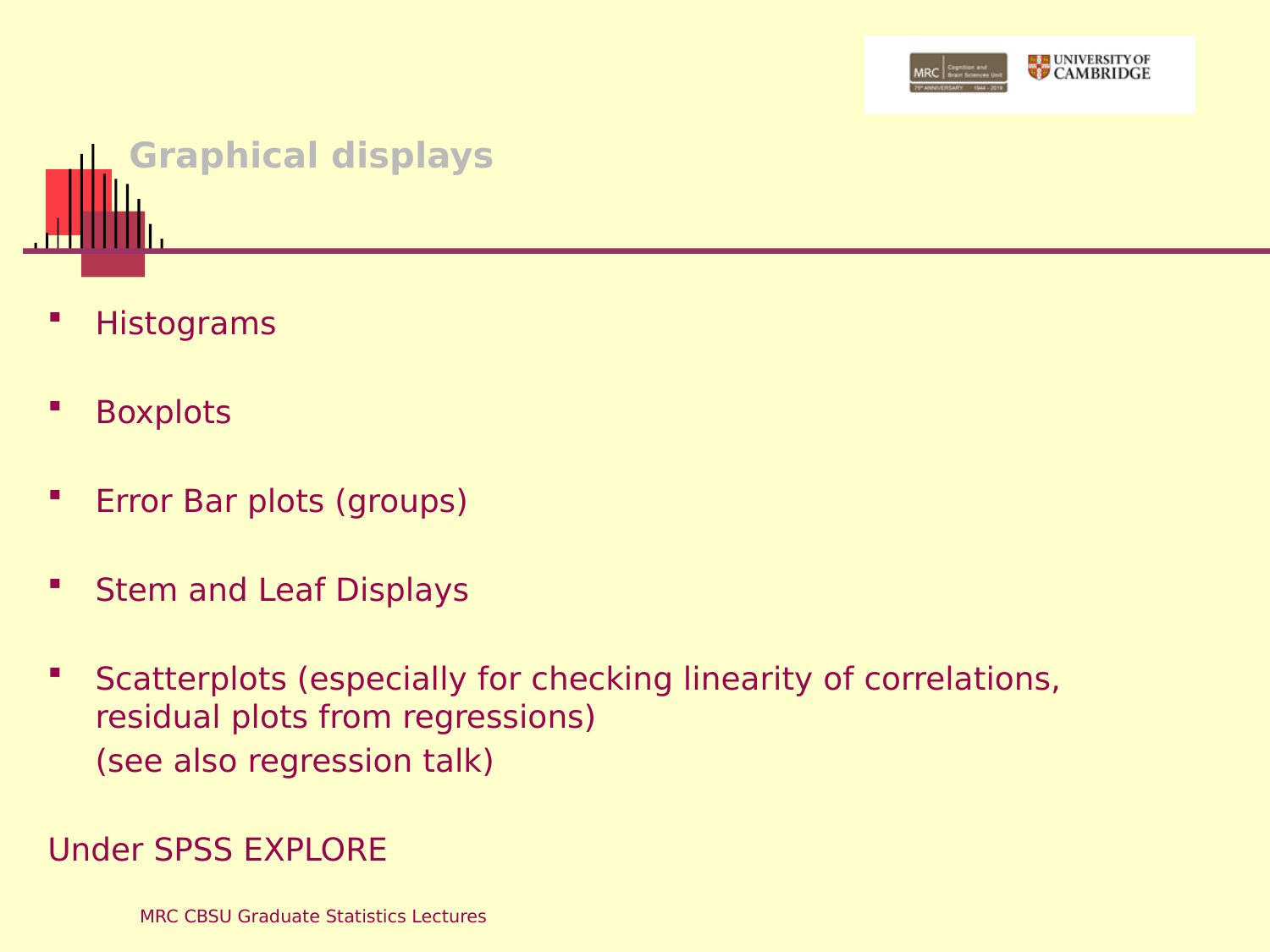

# Graphical displays
Histograms

Boxplots

Error Bar plots (groups)

Stem and Leaf Displays

Scatterplots (especially for checking linearity of correlations, residual plots from regressions)
	(see also regression talk)

Under SPSS EXPLORE
MRC CBSU Graduate Statistics Lectures